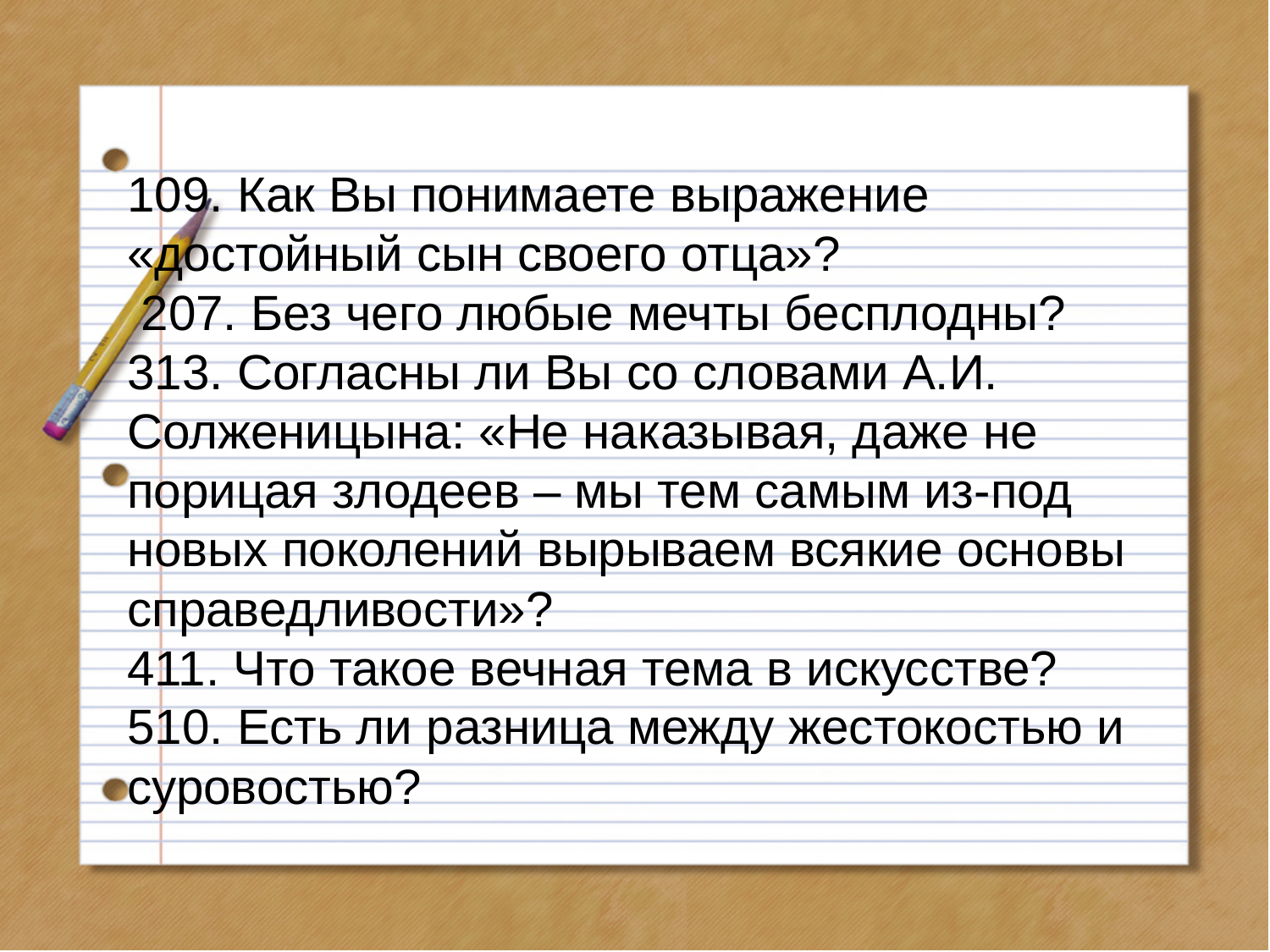

109. Как Вы понимаете выражение «достойный сын своего отца»?
 207. Без чего любые мечты бесплодны?
313. Согласны ли Вы со словами А.И. Солженицына: «Не наказывая, даже не порицая злодеев – мы тем самым из-под новых поколений вырываем всякие основы справедливости»?
411. Что такое вечная тема в искусстве?
510. Есть ли разница между жестокостью и суровостью?